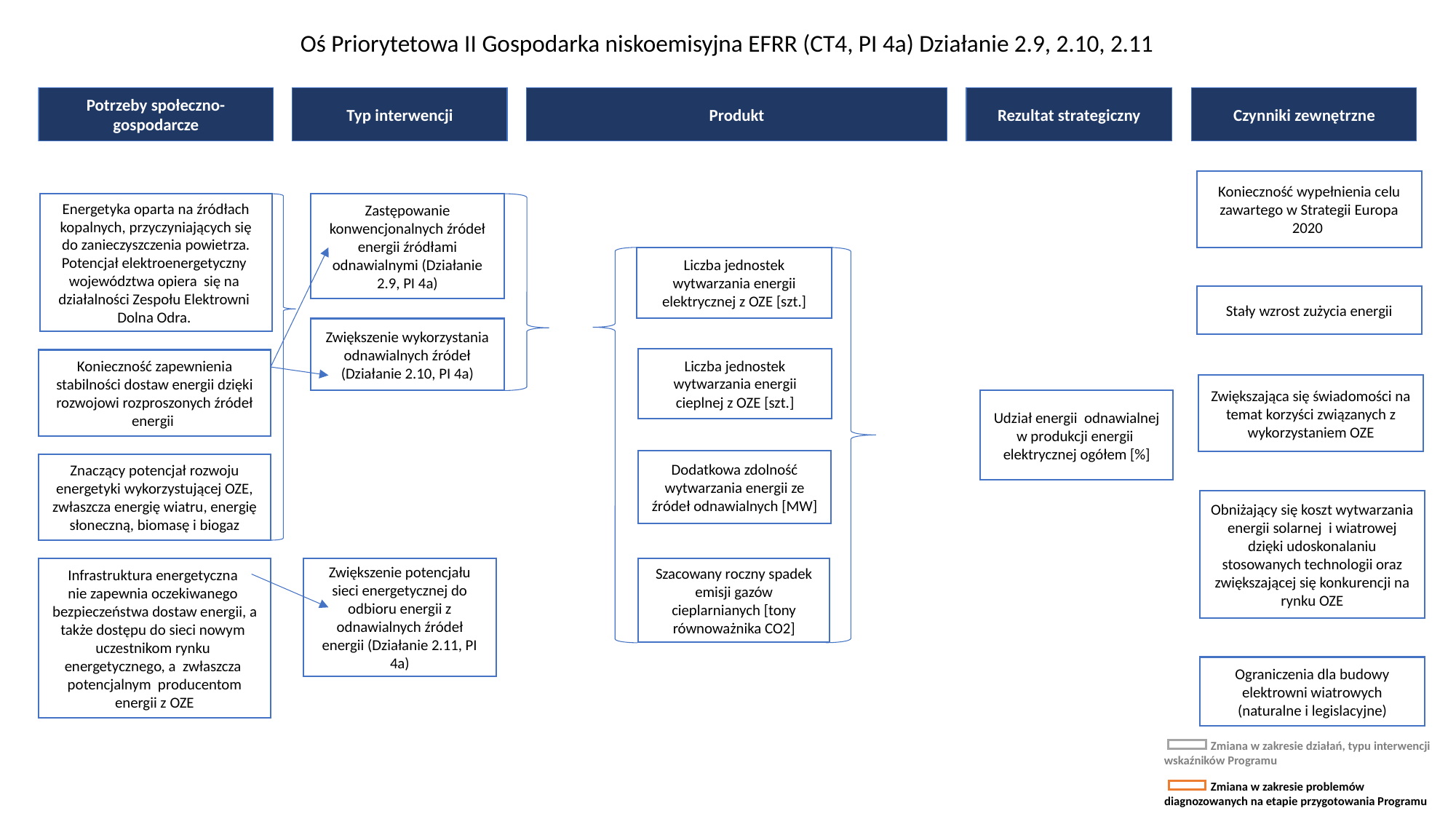

# Oś Priorytetowa II Gospodarka niskoemisyjna EFRR (CT4, PI 4a) Działanie 2.9, 2.10, 2.11
Konieczność wypełnienia celu zawartego w Strategii Europa 2020
Energetyka oparta na źródłach kopalnych, przyczyniających się do zanieczyszczenia powietrza. Potencjał elektroenergetyczny  województwa opiera  się na  działalności Zespołu Elektrowni  Dolna Odra.

Zastępowanie konwencjonalnych źródeł energii źródłami odnawialnymi (Działanie 2.9, PI 4a)

Liczba jednostek wytwarzania energii elektrycznej z OZE [szt.]
Stały wzrost zużycia energii
Zwiększenie wykorzystania odnawialnych źródeł (Działanie 2.10, PI 4a)
Liczba jednostek wytwarzania energii cieplnej z OZE [szt.]
Konieczność zapewnienia stabilności dostaw energii dzięki rozwojowi rozproszonych źródeł energii
Zwiększająca się świadomości na temat korzyści związanych z wykorzystaniem OZE
Udział energii  odnawialnej w produkcji energii  elektrycznej ogółem [%]
Dodatkowa zdolność wytwarzania energii ze źródeł odnawialnych [MW]
Znaczący potencjał rozwoju energetyki wykorzystującej OZE, zwłaszcza energię wiatru, energię słoneczną, biomasę i biogaz
Obniżający się koszt wytwarzania energii solarnej  i wiatrowej dzięki udoskonalaniu stosowanych technologii oraz zwiększającej się konkurencji na rynku OZE
Infrastruktura energetyczna
nie zapewnia oczekiwanego  bezpieczeństwa dostaw energii, a także dostępu do sieci nowym  uczestnikom rynku  energetycznego, a  zwłaszcza  potencjalnym  producentom energii z OZE
Zwiększenie potencjału sieci energetycznej do odbioru energii z odnawialnych źródeł energii (Działanie 2.11, PI 4a)
Szacowany roczny spadek emisji gazów cieplarnianych [tony równoważnika CO2]
Ograniczenia dla budowy elektrowni wiatrowych (naturalne i legislacyjne)